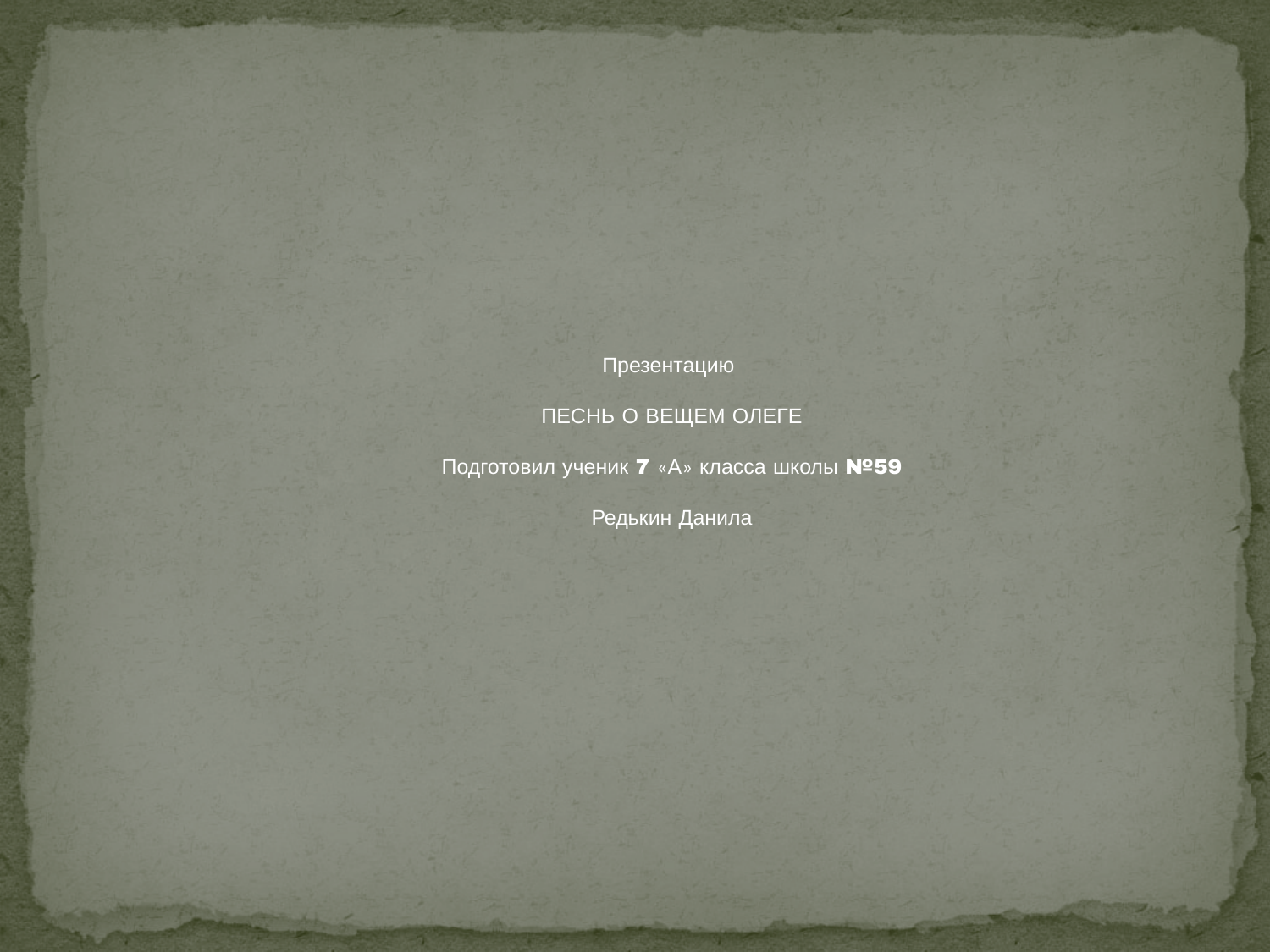

Презентацию

ПЕСНЬ О ВЕЩЕМ ОЛЕГЕ

Подготовил ученик 7 «А» класса школы №59

Редькин Данила